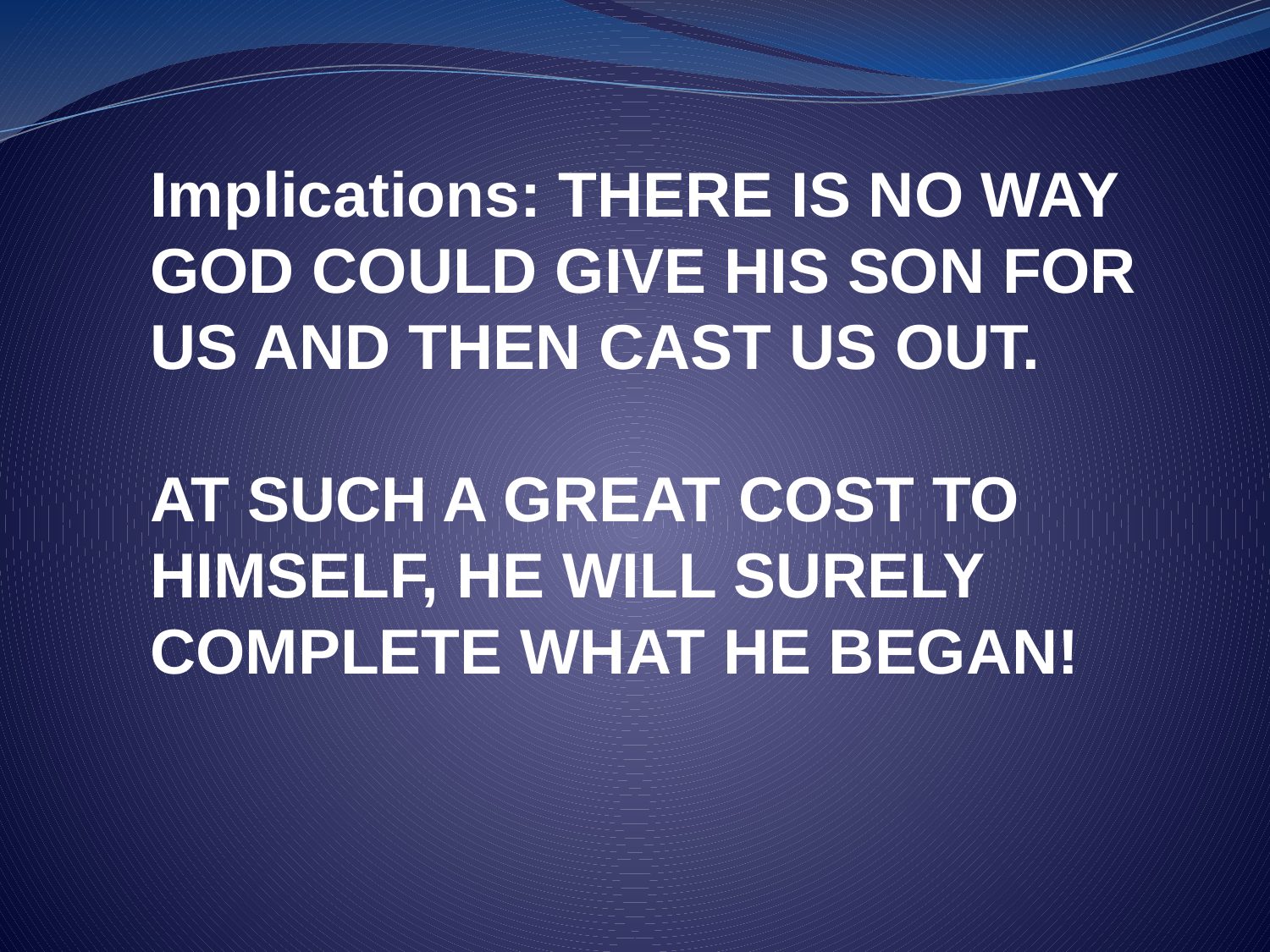

Implications: THERE IS NO WAY GOD COULD GIVE HIS SON FOR US AND THEN CAST US OUT.

AT SUCH A GREAT COST TO HIMSELF, HE WILL SURELY COMPLETE WHAT HE BEGAN!